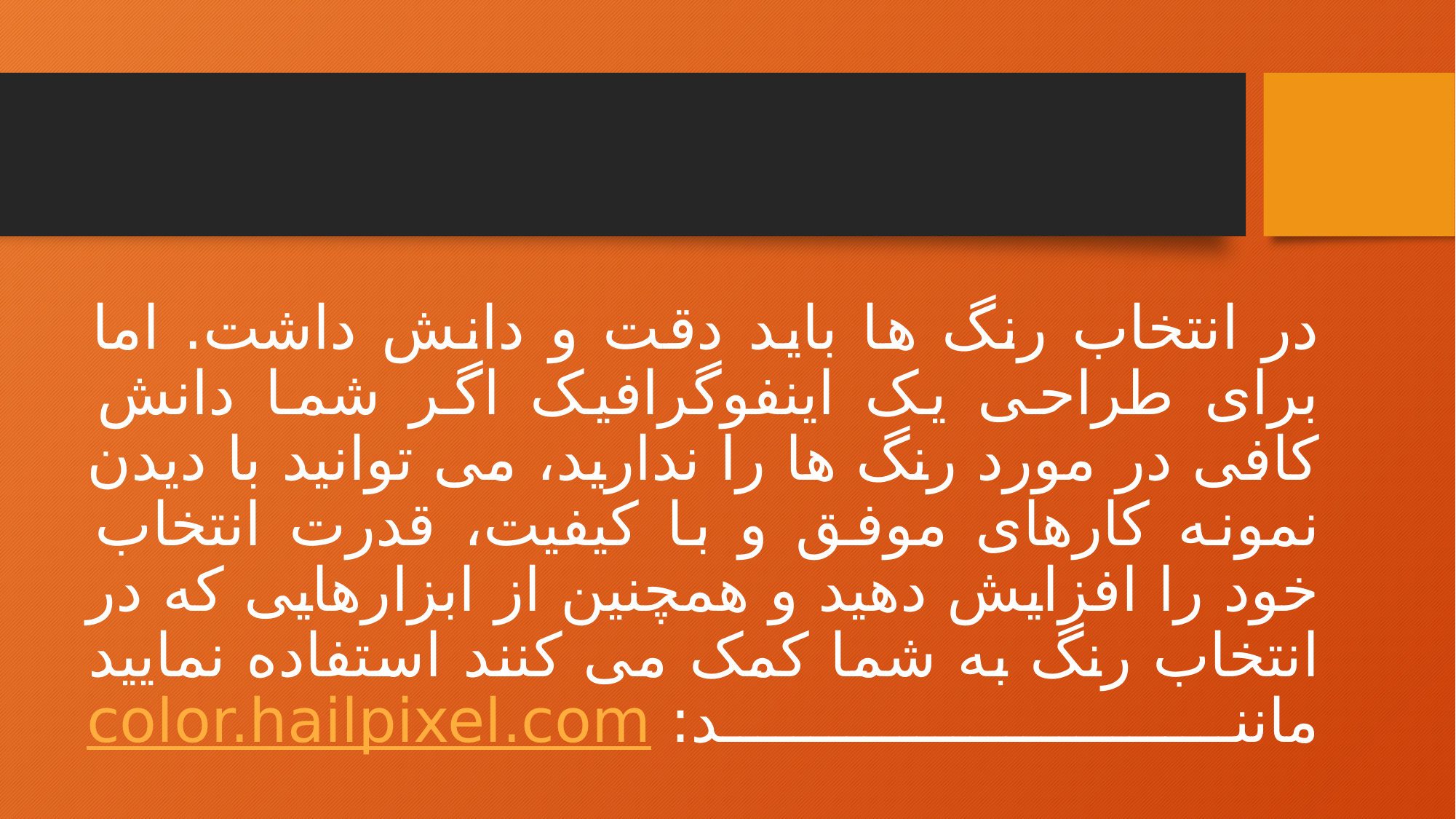

در انتخاب رنگ ها باید دقت و دانش داشت. اما برای طراحی یک اینفوگرافیک اگر شما دانش کافی در مورد رنگ ها را ندارید، می توانید با دیدن نمونه کارهای موفق و با کیفیت، قدرت انتخاب خود را افزایش دهید و همچنین از ابزارهایی که در انتخاب رنگ به شما کمک می کنند استفاده نمایید مانند: color.hailpixel.com